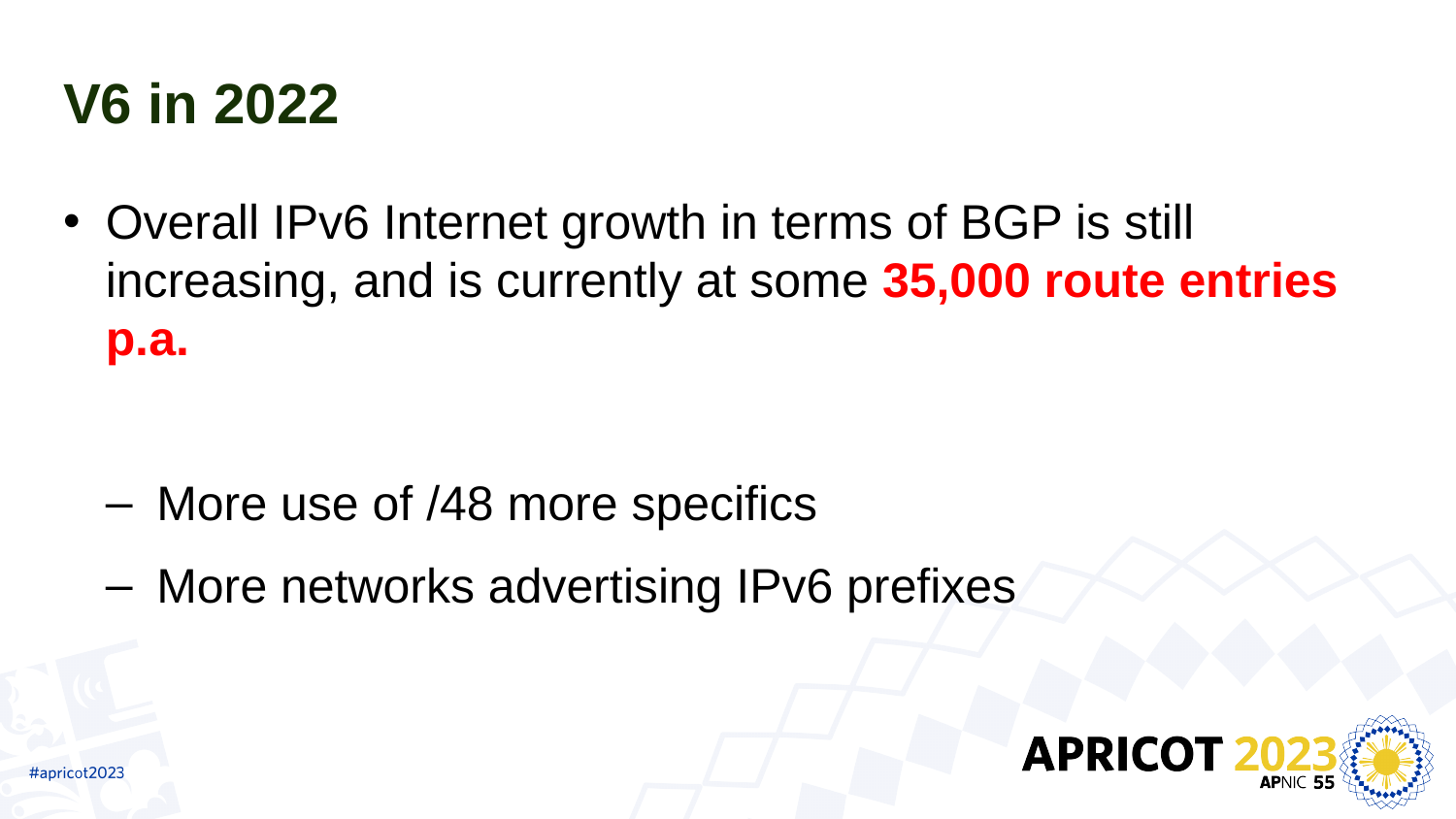

# V6 in 2022
Overall IPv6 Internet growth in terms of BGP is still increasing, and is currently at some 35,000 route entries p.a.

More use of /48 more specifics
More networks advertising IPv6 prefixes